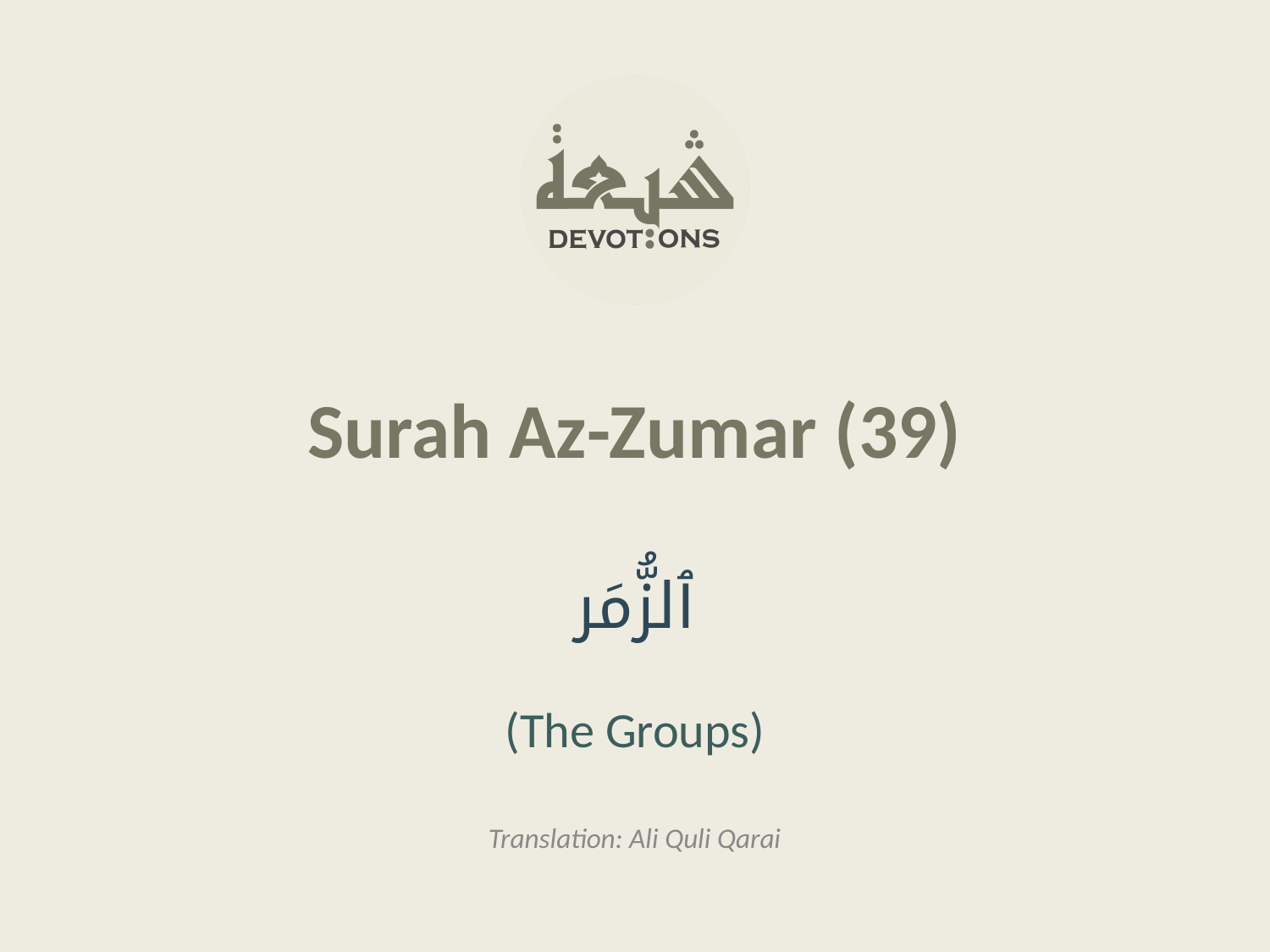

Surah Az-Zumar (39)
ٱلزُّمَر
(The Groups)
Translation: Ali Quli Qarai